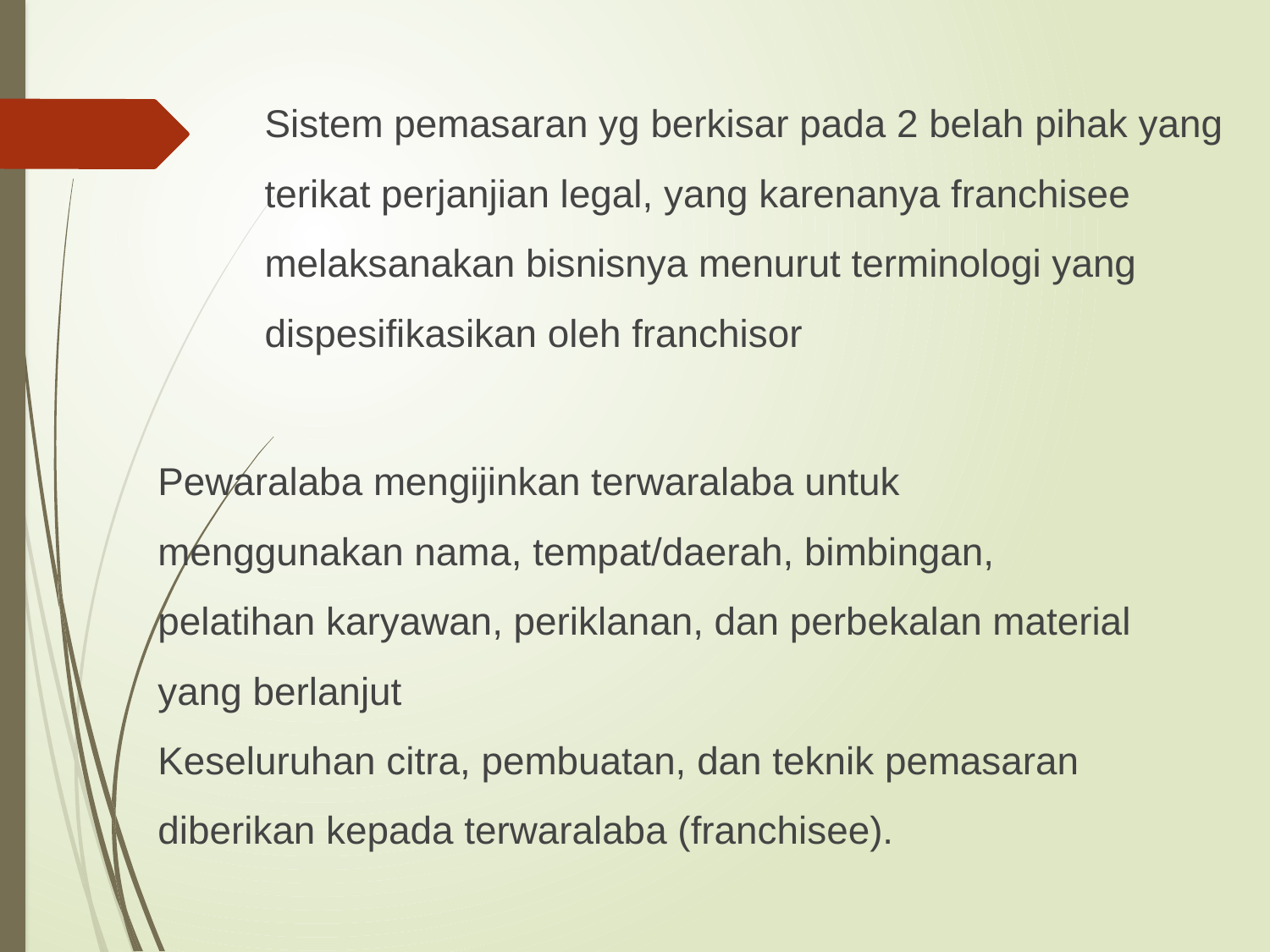

Sistem pemasaran yg berkisar pada 2 belah pihak yang terikat perjanjian legal, yang karenanya franchisee melaksanakan bisnisnya menurut terminologi yang dispesifikasikan oleh franchisor
Pewaralaba mengijinkan terwaralaba untuk menggunakan nama, tempat/daerah, bimbingan, pelatihan karyawan, periklanan, dan perbekalan material yang berlanjut
Keseluruhan citra, pembuatan, dan teknik pemasaran diberikan kepada terwaralaba (franchisee).